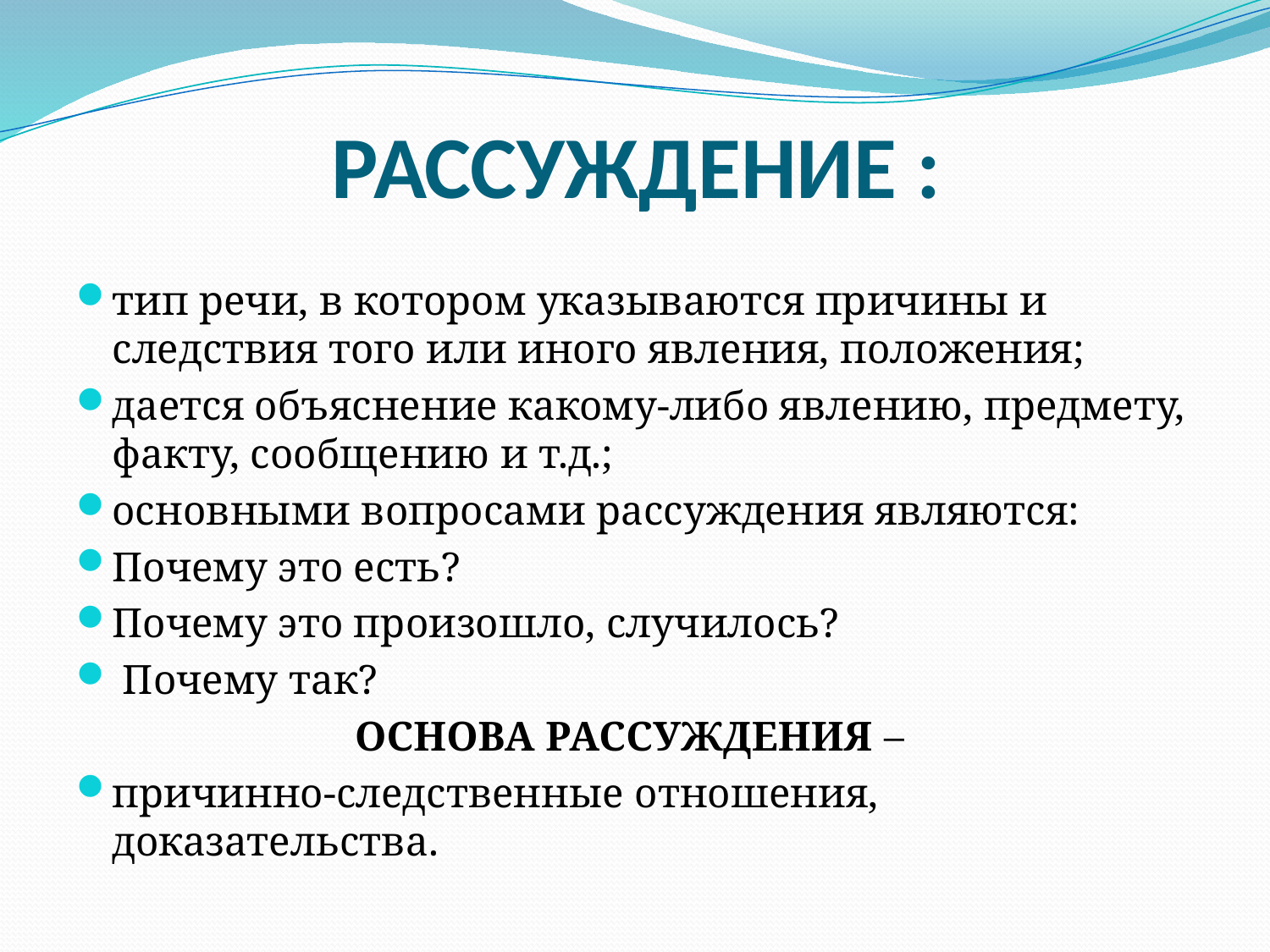

# РАССУЖДЕНИЕ :
тип речи, в котором указываются причины и следствия того или иного явления, положения;
дается объяснение какому-либо явлению, предмету, факту, сообщению и т.д.;
основными вопросами рассуждения являются:
Почему это есть?
Почему это произошло, случилось?
 Почему так?
ОСНОВА РАССУЖДЕНИЯ –
причинно-следственные отношения, доказательства.